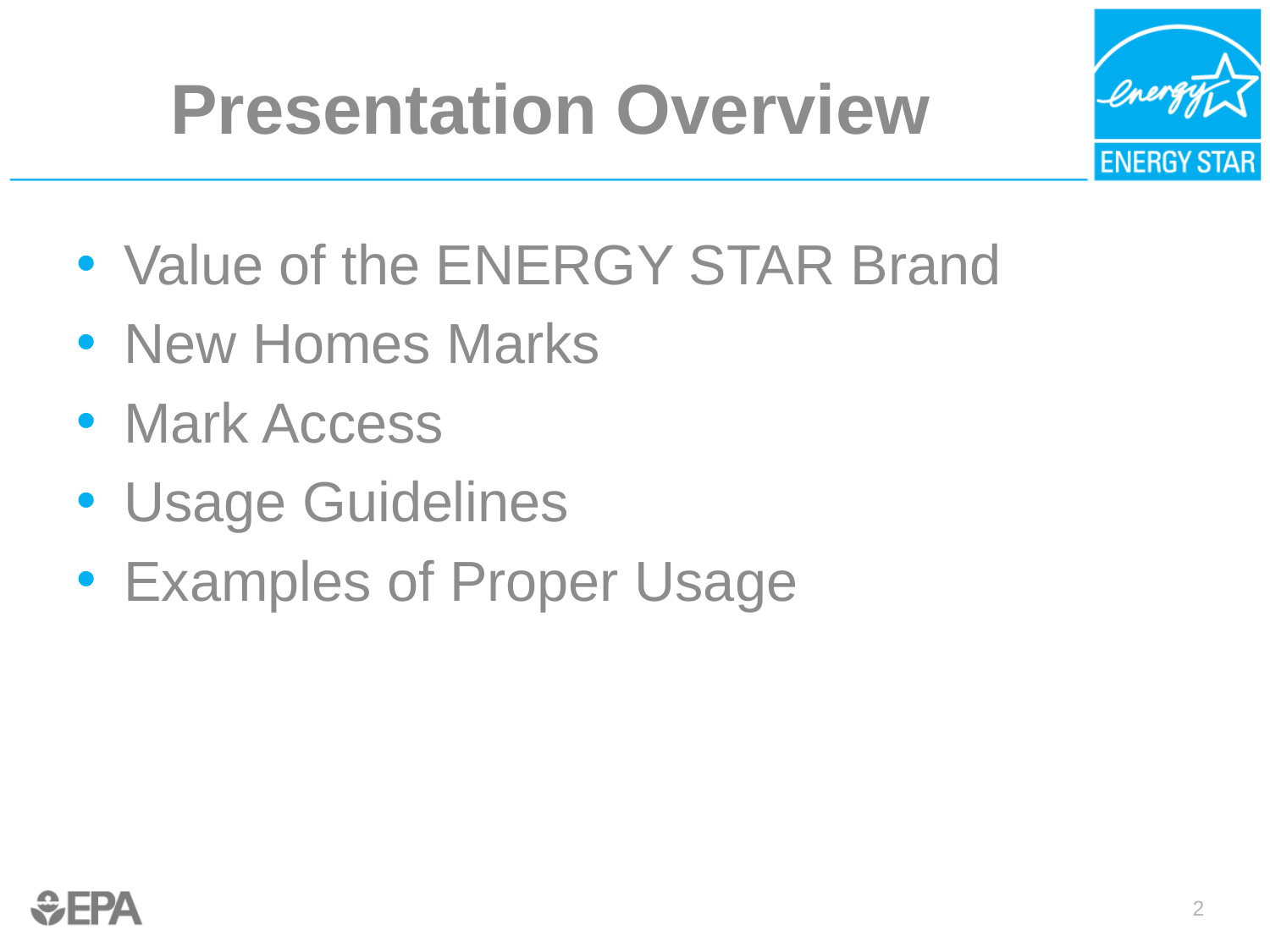

# Presentation Overview
Value of the ENERGY STAR Brand
New Homes Marks
Mark Access
Usage Guidelines
Examples of Proper Usage

2